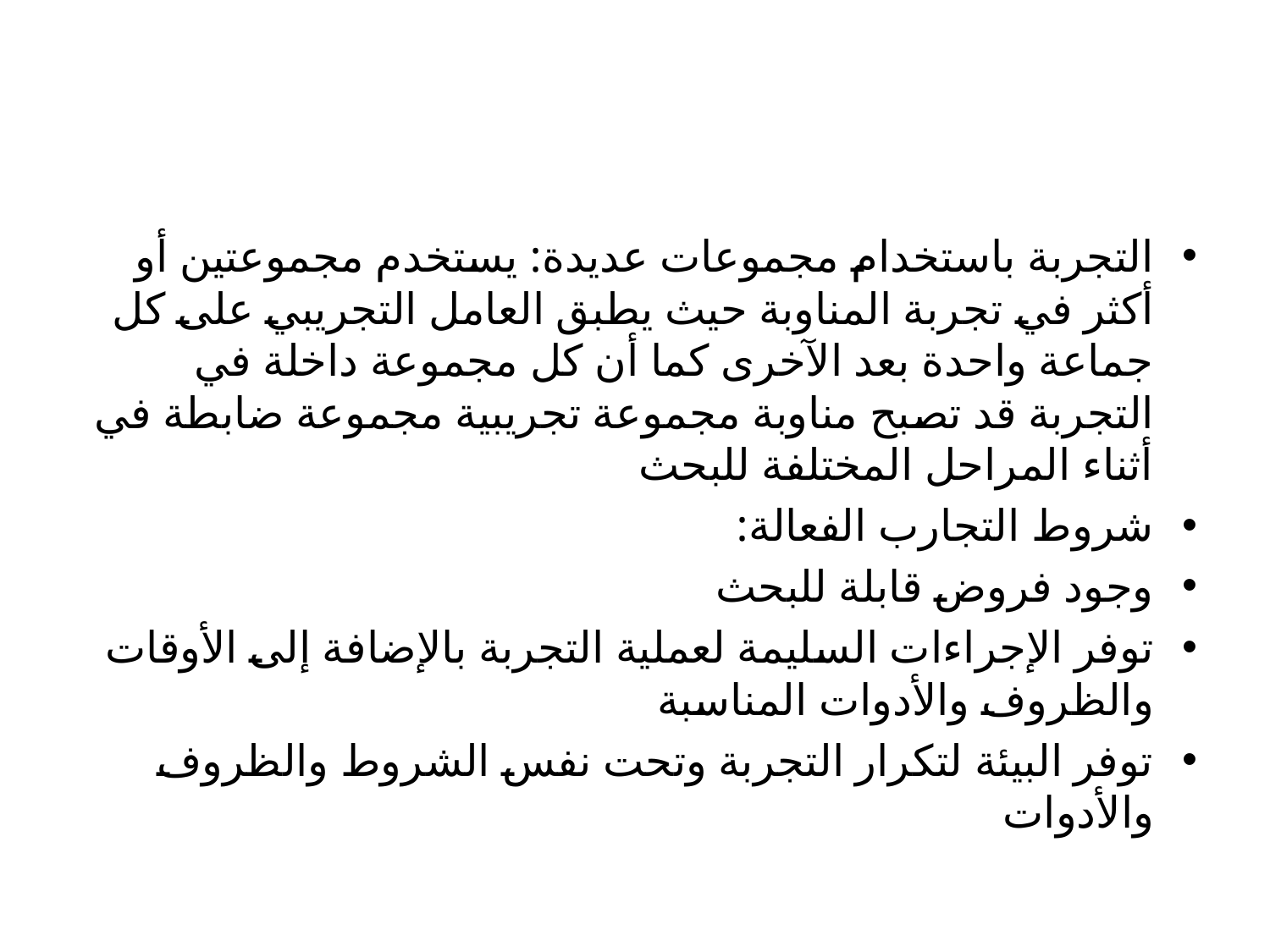

#
التجربة باستخدام مجموعات عديدة: يستخدم مجموعتين أو أكثر في تجربة المناوبة حيث يطبق العامل التجريبي على كل جماعة واحدة بعد الآخرى كما أن كل مجموعة داخلة في التجربة قد تصبح مناوبة مجموعة تجريبية مجموعة ضابطة في أثناء المراحل المختلفة للبحث
شروط التجارب الفعالة:
وجود فروض قابلة للبحث
توفر الإجراءات السليمة لعملية التجربة بالإضافة إلى الأوقات والظروف والأدوات المناسبة
توفر البيئة لتكرار التجربة وتحت نفس الشروط والظروف والأدوات